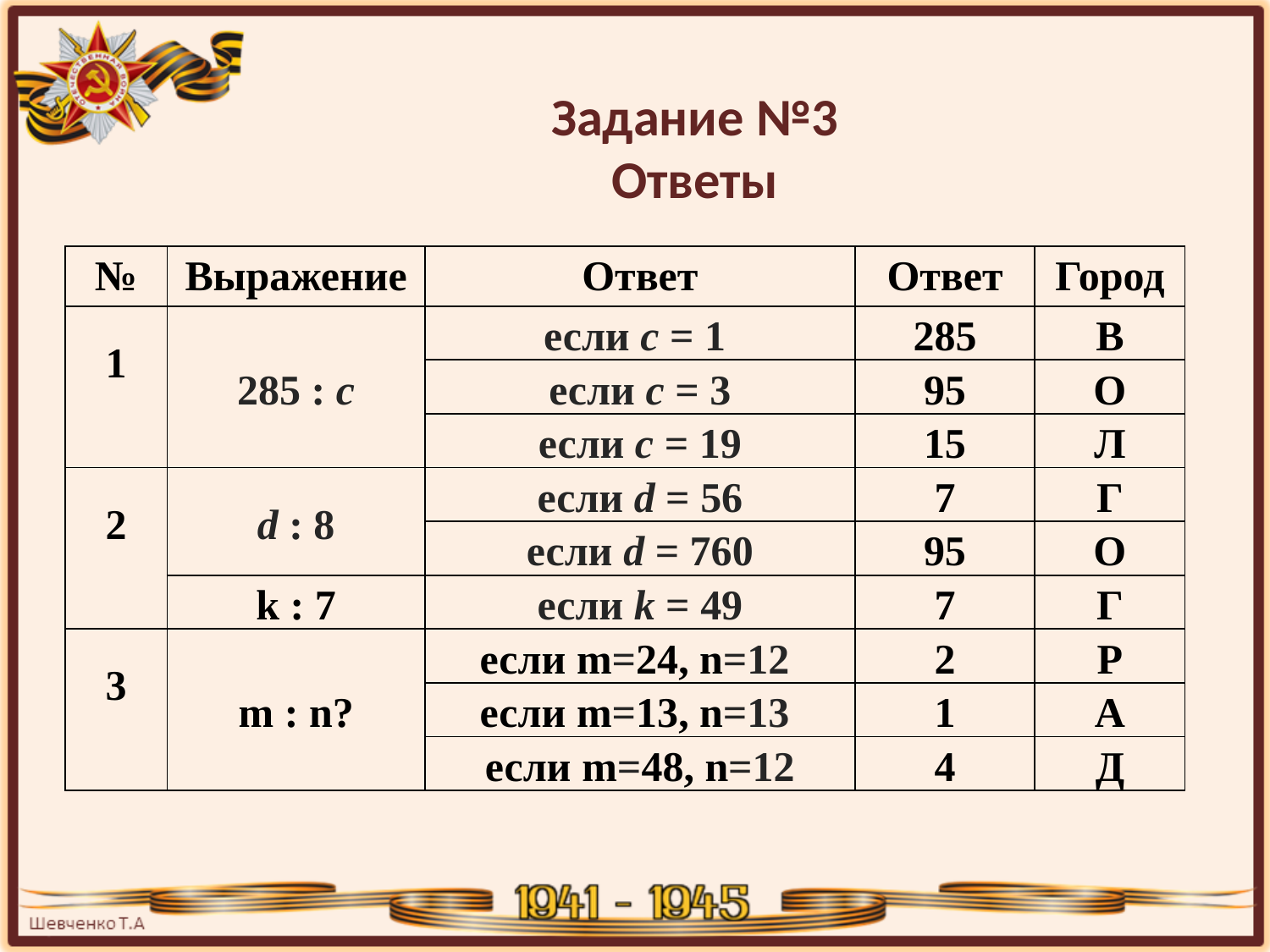

# Задание №3 Ответы
| № | Выражение | Ответ | Ответ | Город |
| --- | --- | --- | --- | --- |
| 1 | 285 : с | если с = 1 | 285 | В |
|  |  | если с = 3 | 95 | О |
|  |  | если с = 19 | 15 | Л |
| 2 | d : 8 | если d = 56 | 7 | Г |
|  |  | если d = 760 | 95 | О |
|  | k : 7 | если k = 49 | 7 | Г |
| 3 | m : n? | если m=24, n=12 | 2 | Р |
|  |  | если m=13, n=13 | 1 | А |
|  |  | если m=48, n=12 | 4 | Д |